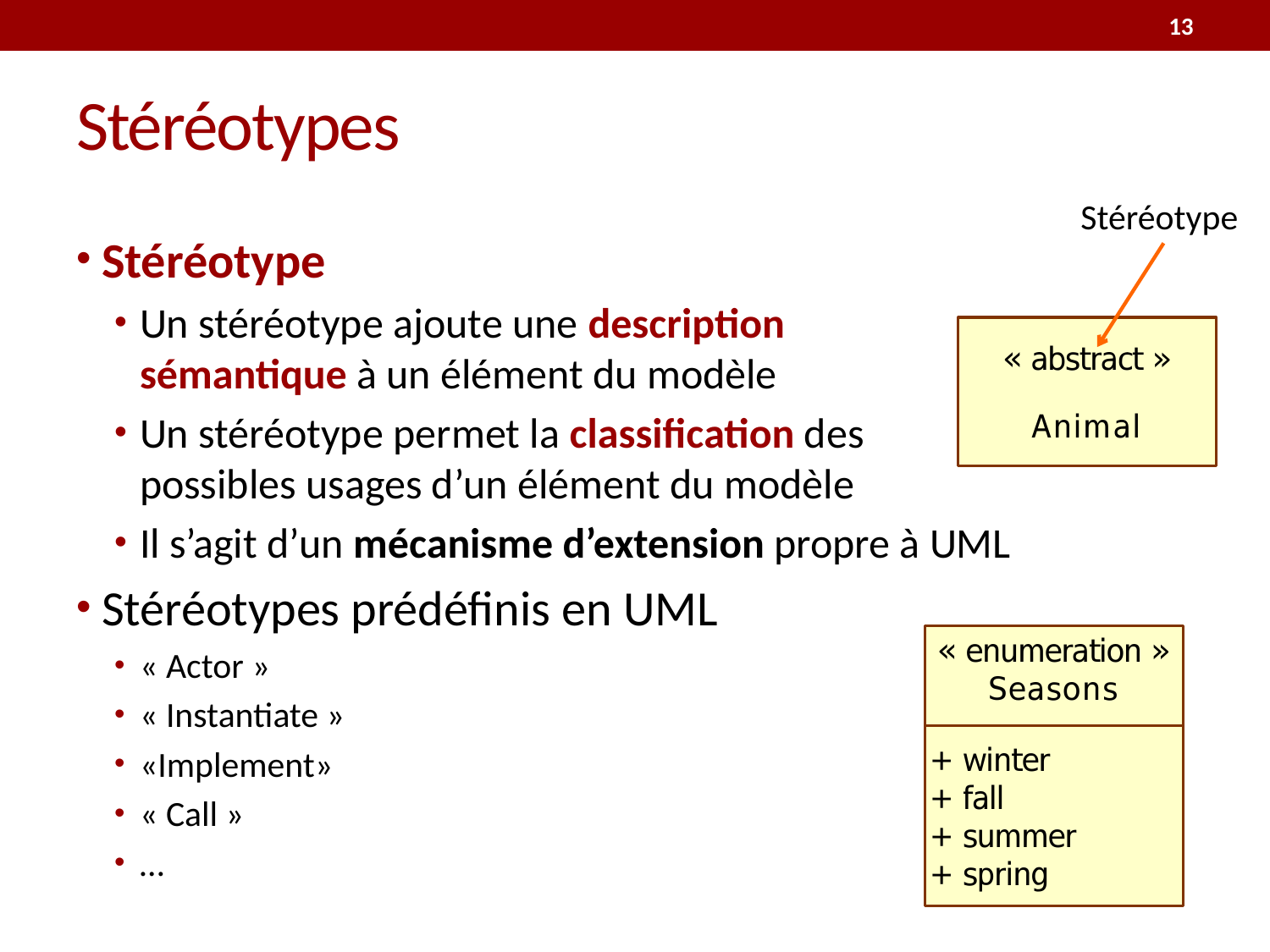

13
# Stéréotypes
Stéréotype
Stéréotype
Un stéréotype ajoute une description
sémantique à un élément du modèle
Un stéréotype permet la classification des
possibles usages d’un élément du modèle
Il s’agit d’un mécanisme d’extension propre à UML
Stéréotypes prédéfinis en UML
« Actor »
« Instantiate »
«Implement»
« Call »
…
« abstract »

Animal
« enumeration »
Seasons
+ winter
+ fall
+ summer
+ spring